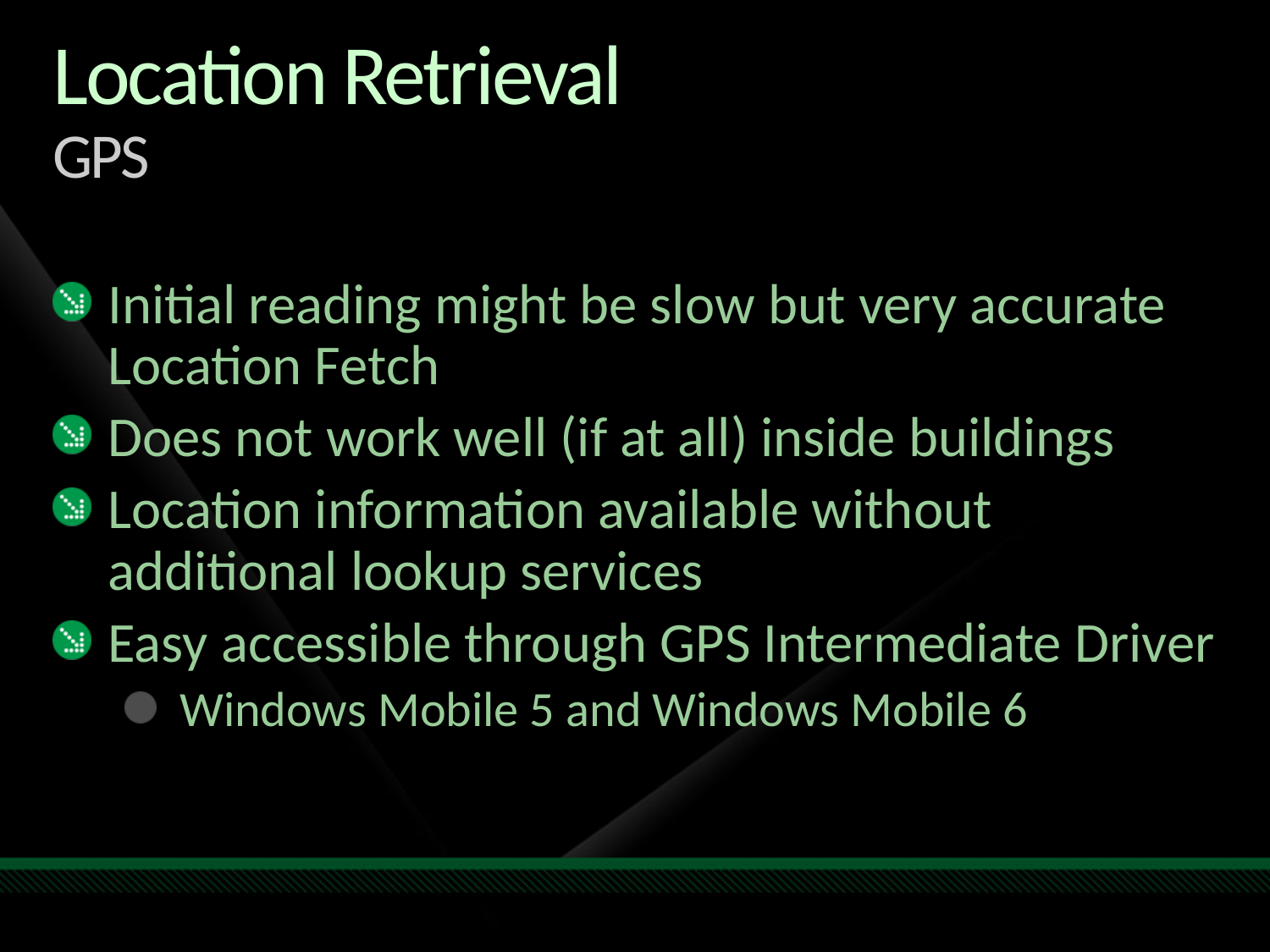

# Location Retrieval GPS

Initial reading might be slow but very accurate Location Fetch
Does not work well (if at all) inside buildings
Location information available without additional lookup services
Easy accessible through GPS Intermediate Driver
Windows Mobile 5 and Windows Mobile 6